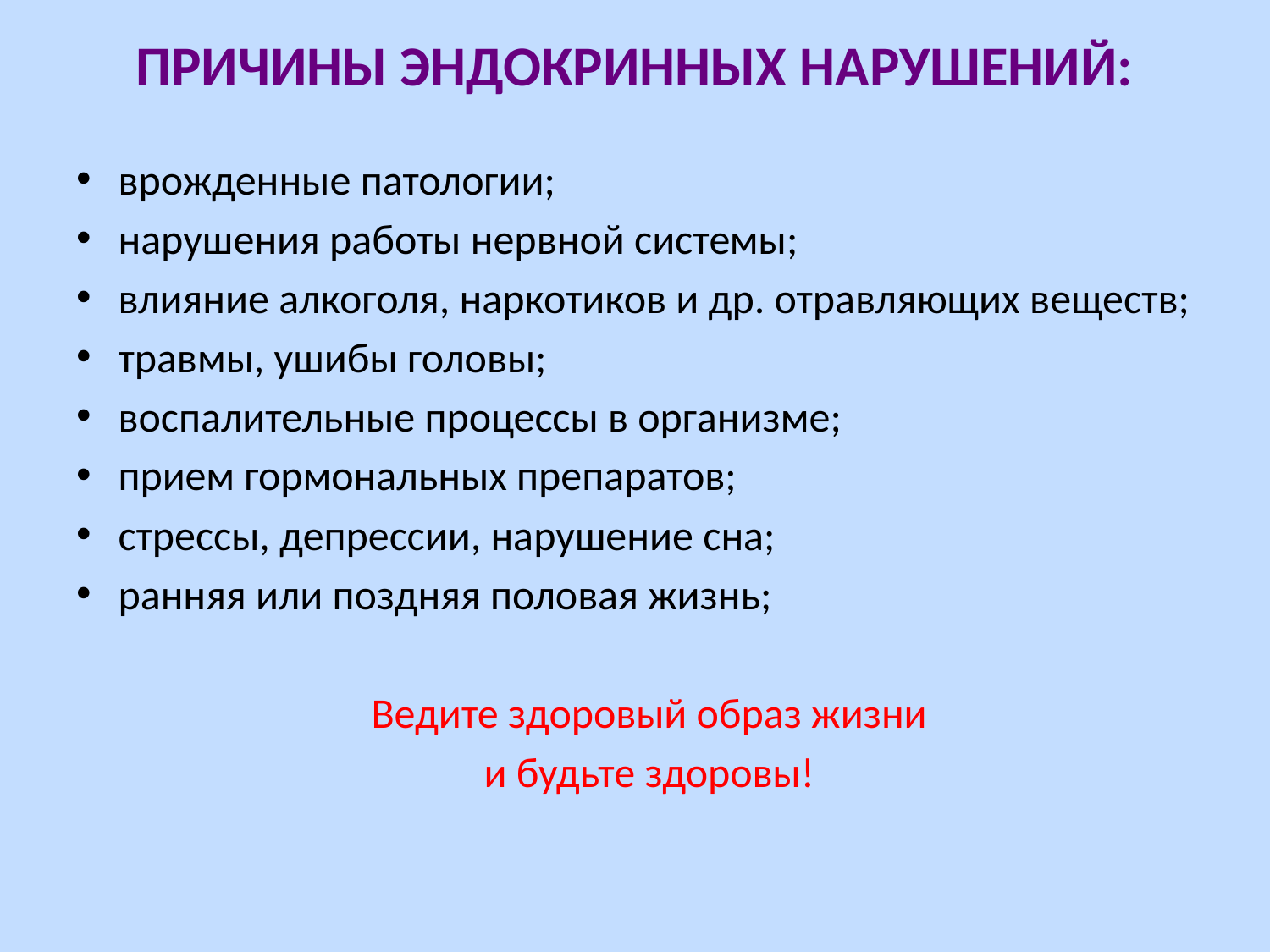

# Причины эндокринных нарушений:
врожденные патологии;
нарушения работы нервной системы;
влияние алкоголя, наркотиков и др. отравляющих веществ;
травмы, ушибы головы;
воспалительные процессы в организме;
прием гормональных препаратов;
стрессы, депрессии, нарушение сна;
ранняя или поздняя половая жизнь;

    Ведите здоровый образ жизни
   и будьте здоровы!